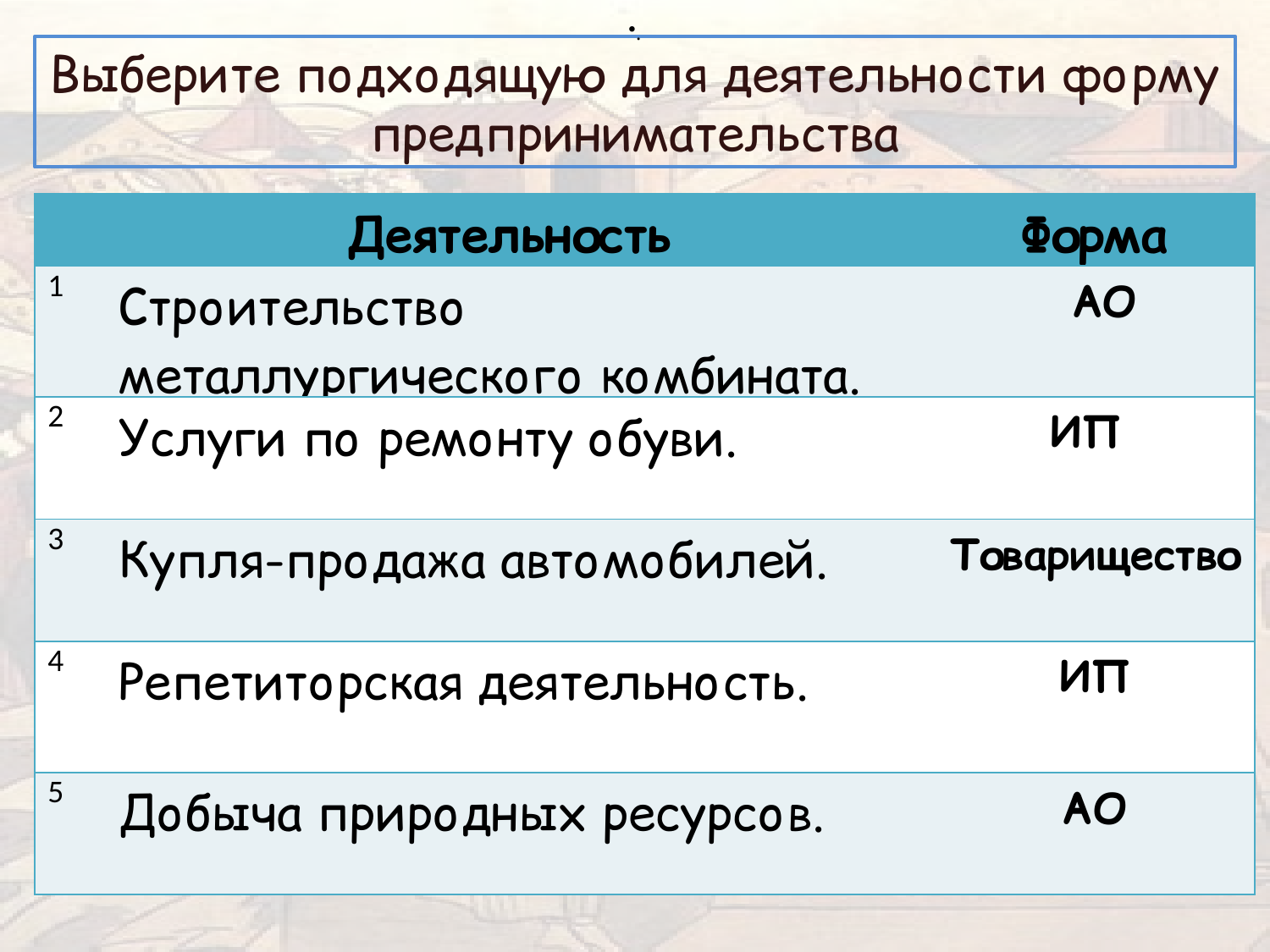

.
Выберите подходящую для деятельности форму предпринимательства
|  | Деятельность | Форма |
| --- | --- | --- |
| 1 | Строительство металлургического комбината. | АО |
| 2 | Услуги по ремонту обуви. | ИП |
| 3 | Купля-продажа автомобилей. | Товарищество |
| 4 | Репетиторская деятельность. | ИП |
| 5 | Добыча природных ресурсов. | АО |